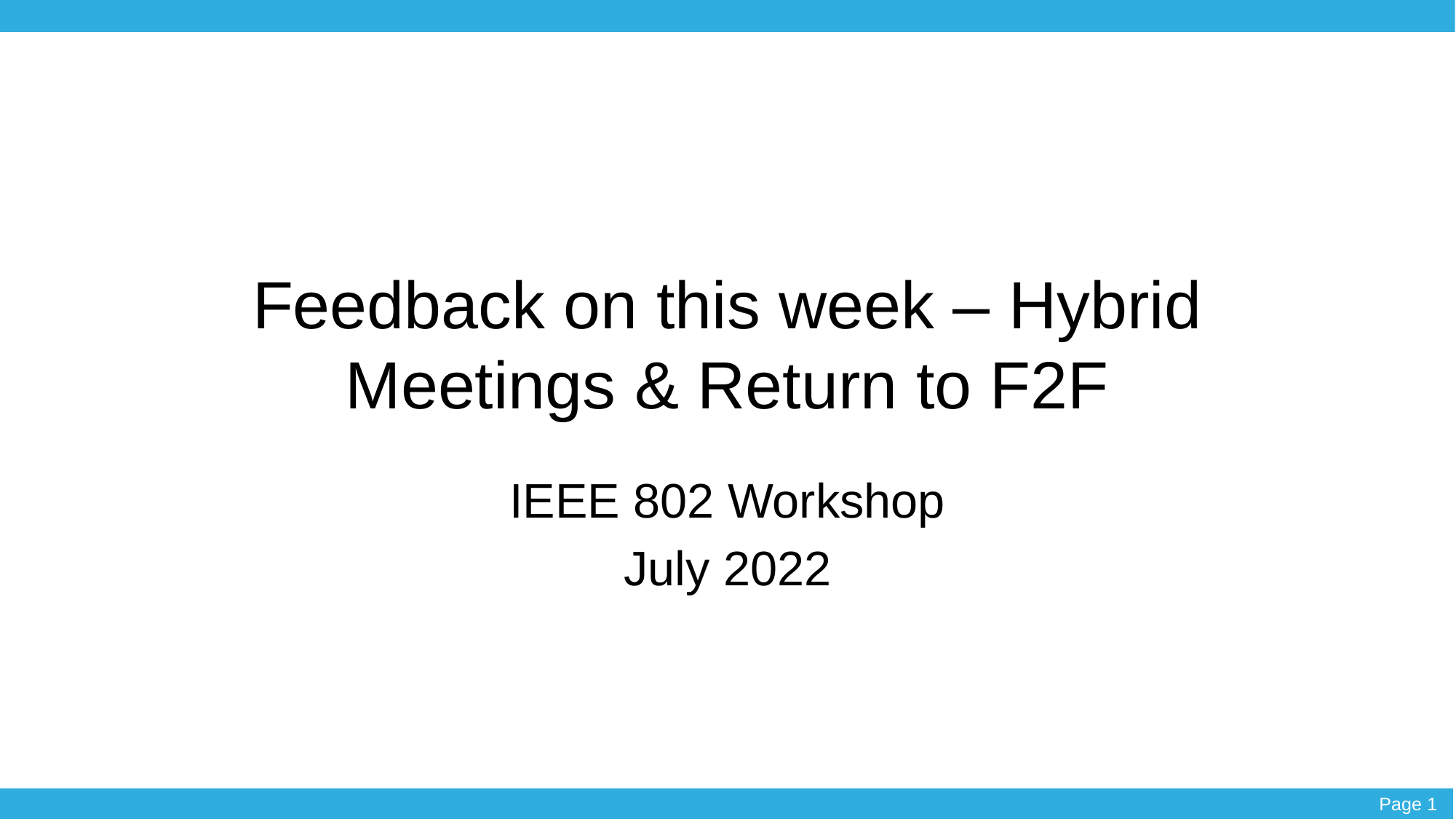

# Feedback on this week – Hybrid Meetings & Return to F2F
IEEE 802 Workshop
July 2022